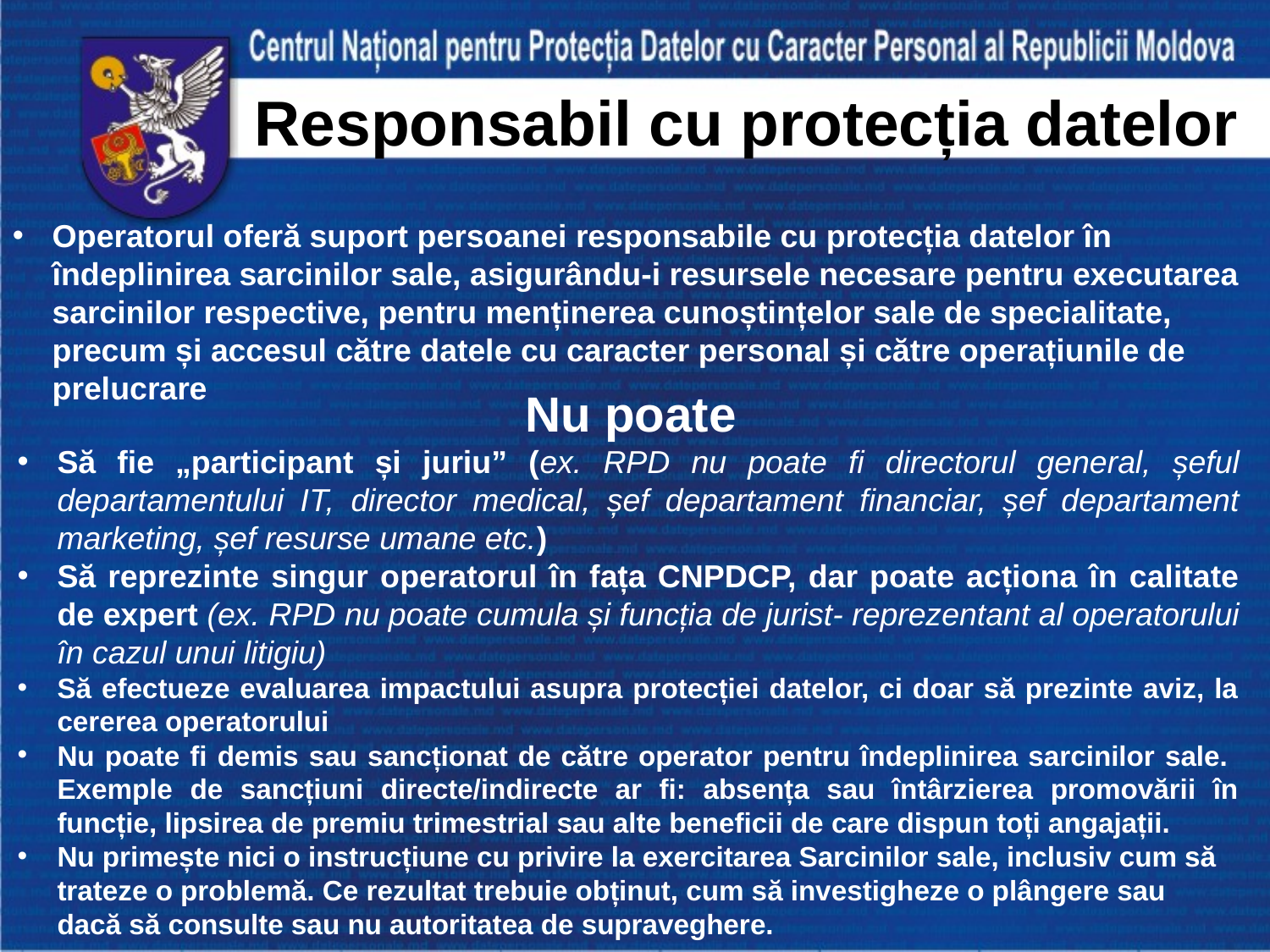

# Responsabil cu protecția datelor
Operatorul oferă suport persoanei responsabile cu protecția datelor în îndeplinirea sarcinilor sale, asigurându-i resursele necesare pentru executarea sarcinilor respective, pentru menținerea cunoștințelor sale de specialitate, precum și accesul către datele cu caracter personal și către operațiunile de prelucrare
				Nu poate
Să fie „participant și juriu” (ex. RPD nu poate fi directorul general, șeful departamentului IT, director medical, șef departament financiar, șef departament marketing, șef resurse umane etc.)
Să reprezinte singur operatorul în fața CNPDCP, dar poate acționa în calitate de expert (ex. RPD nu poate cumula și funcția de jurist- reprezentant al operatorului în cazul unui litigiu)
Să efectueze evaluarea impactului asupra protecției datelor, ci doar să prezinte aviz, la cererea operatorului
Nu poate fi demis sau sancționat de către operator pentru îndeplinirea sarcinilor sale.  Exemple de sancțiuni directe/indirecte ar fi: absența sau întârzierea promovării în funcție, lipsirea de premiu trimestrial sau alte beneficii de care dispun toți angajații.
Nu primește nici o instrucțiune cu privire la exercitarea Sarcinilor sale, inclusiv cum să trateze o problemă. Ce rezultat trebuie obținut, cum să investigheze o plângere sau  dacă să consulte sau nu autoritatea de supraveghere.